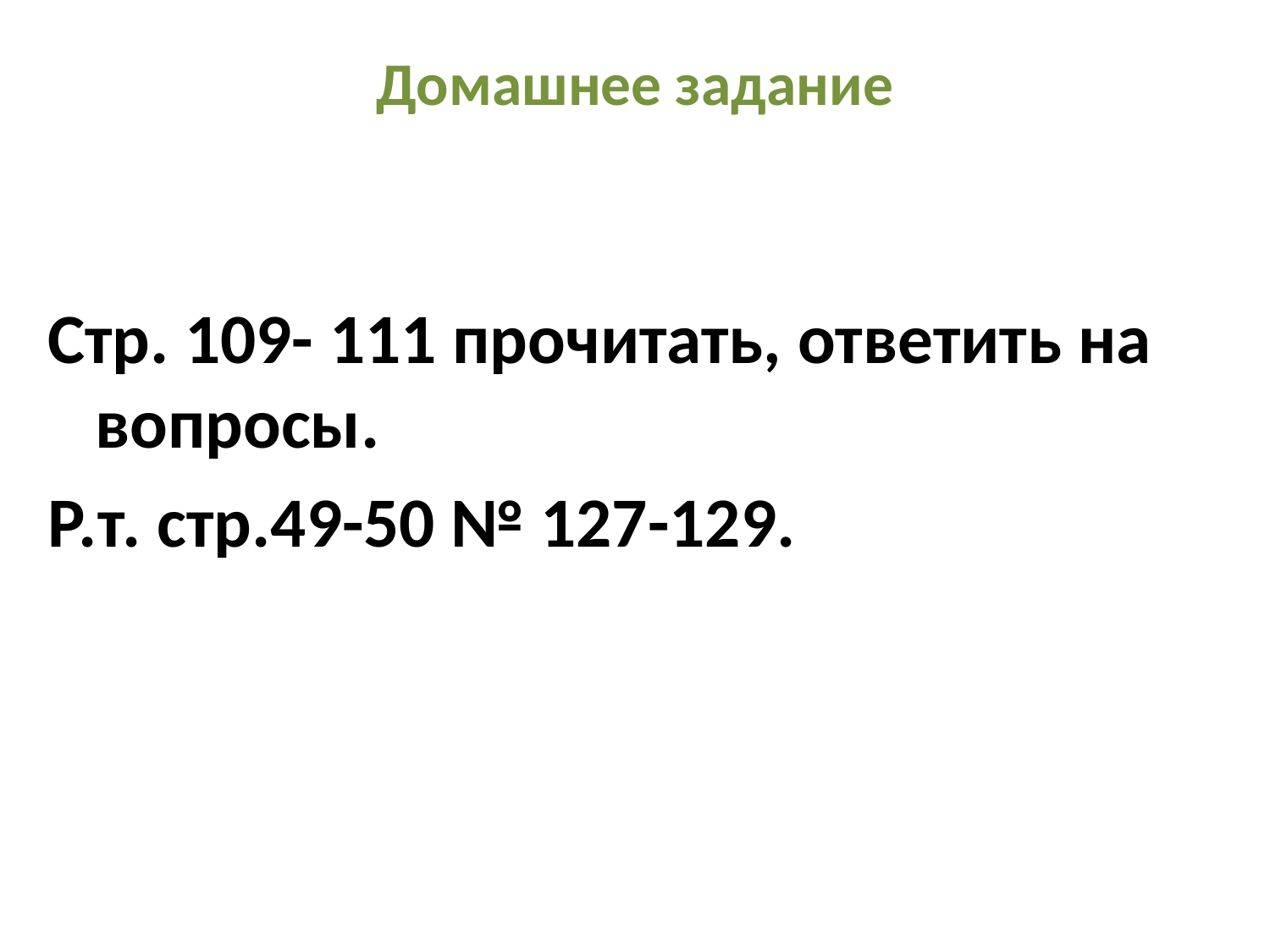

# Домашнее задание

Стр. 109- 111 прочитать, ответить на вопросы.
Р.т. стр.49-50 № 127-129.